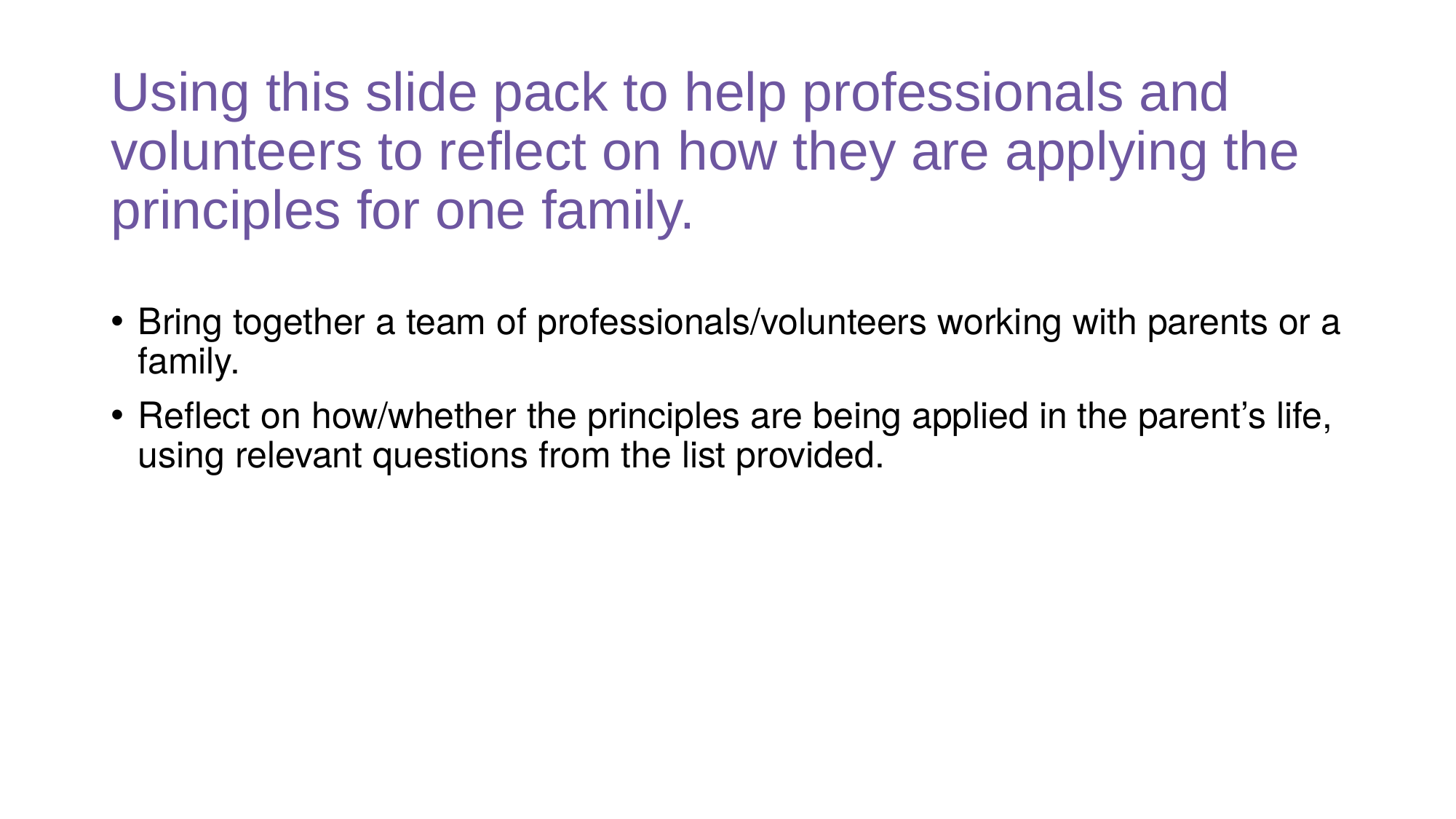

# Using this slide pack to help professionals and volunteers to reflect on how they are applying the principles for one family.
Bring together a team of professionals/volunteers working with parents or a family.
Reflect on how/whether the principles are being applied in the parent’s life, using relevant questions from the list provided.